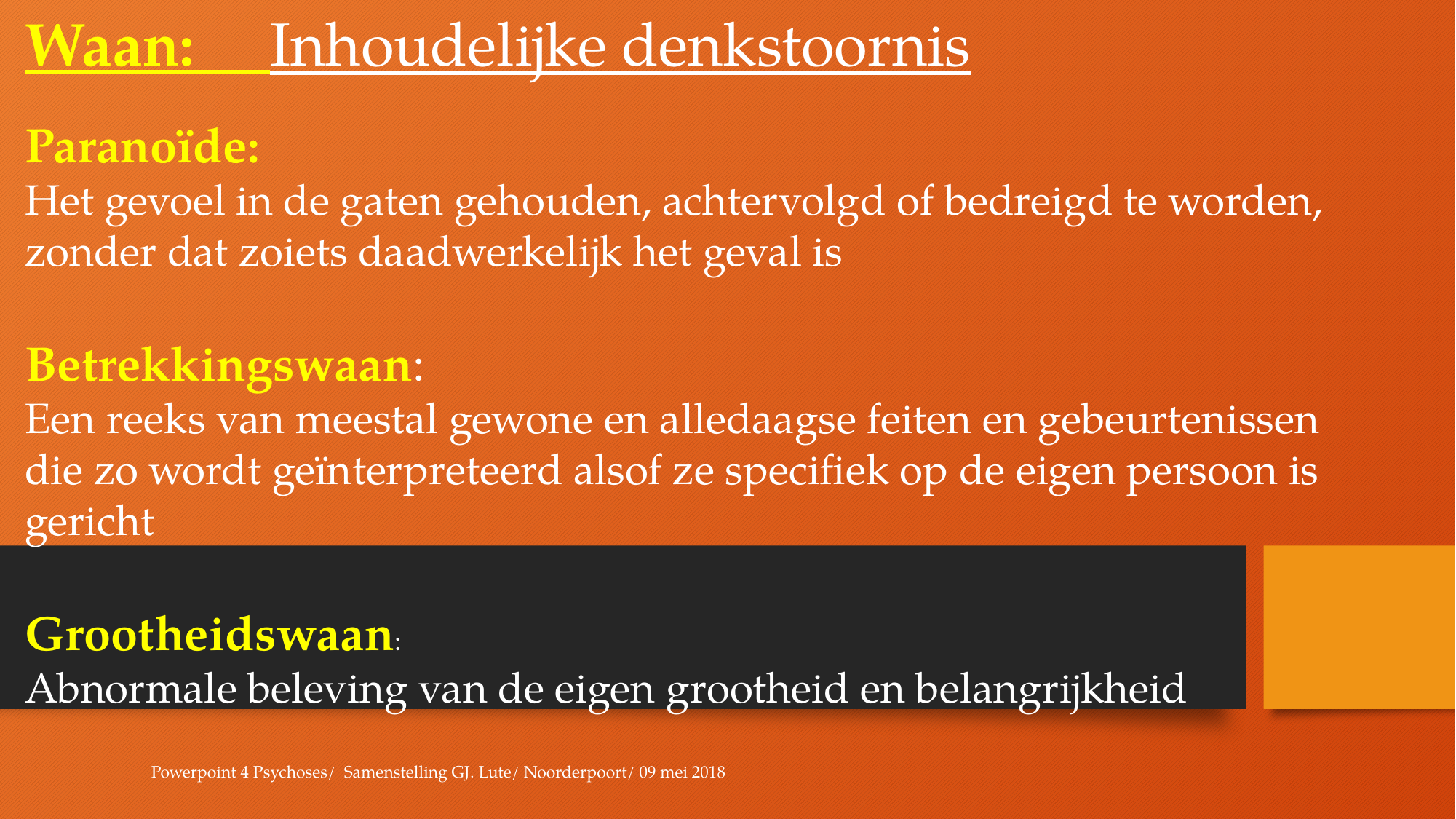

Waan:     Inhoudelijke denkstoornis

Paranoïde:
Het gevoel in de gaten gehouden, achtervolgd of bedreigd te worden, zonder dat zoiets daadwerkelijk het geval is

Betrekkingswaan:
Een reeks van meestal gewone en alledaagse feiten en gebeurtenissen die zo wordt geïnterpreteerd alsof ze specifiek op de eigen persoon is gericht

Grootheidswaan:
Abnormale beleving van de eigen grootheid en belangrijkheid
Powerpoint 4 Psychoses/  Samenstelling GJ. Lute/ Noorderpoort/ 09 mei 2018